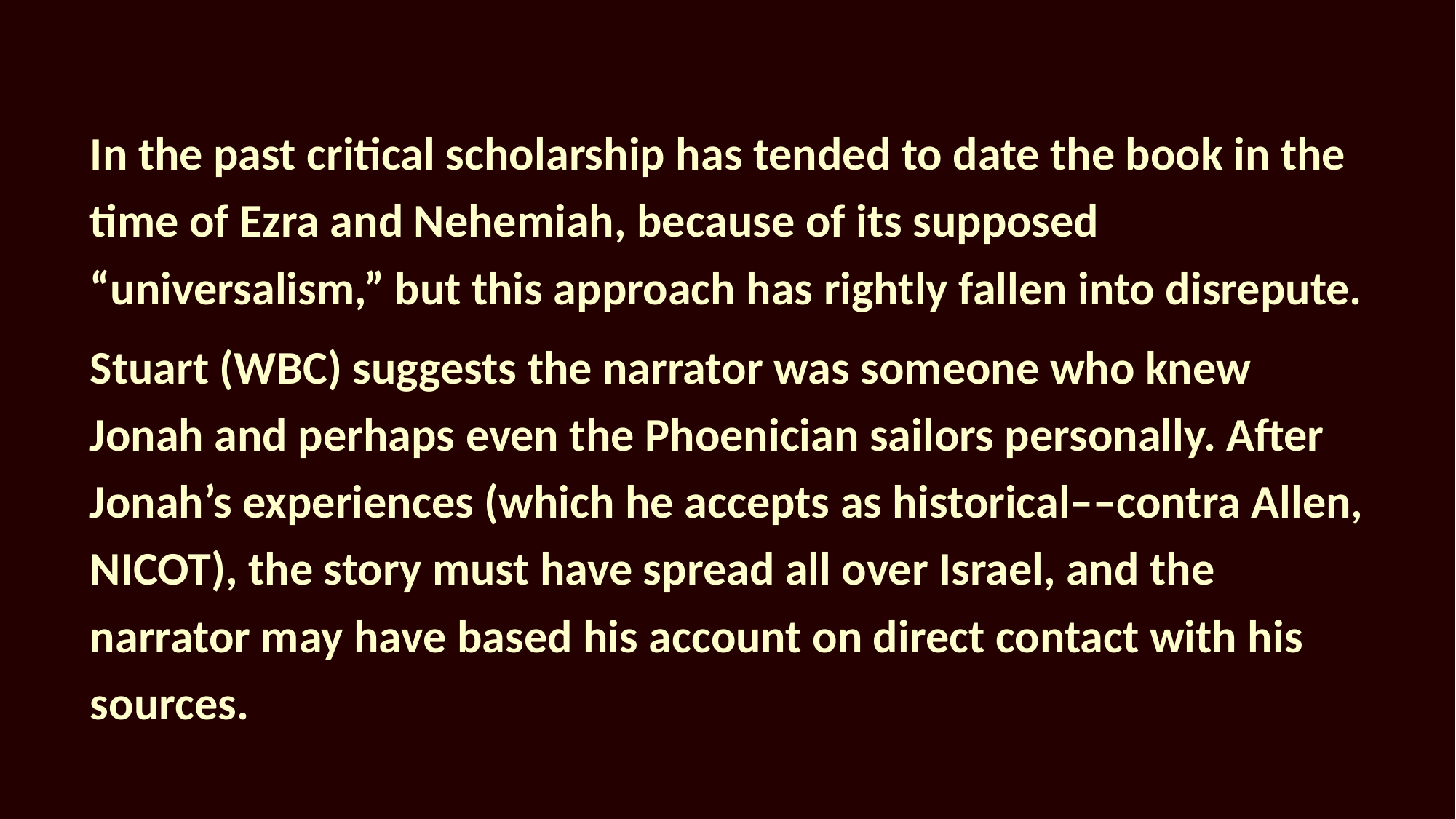

In the past critical scholarship has tended to date the book in the time of Ezra and Nehemiah, because of its supposed “universalism,” but this approach has rightly fallen into disrepute.
Stuart (WBC) suggests the narrator was someone who knew Jonah and perhaps even the Phoenician sailors personally. After Jonah’s experiences (which he accepts as historical––contra Allen, NICOT), the story must have spread all over Israel, and the narrator may have based his account on direct contact with his sources.